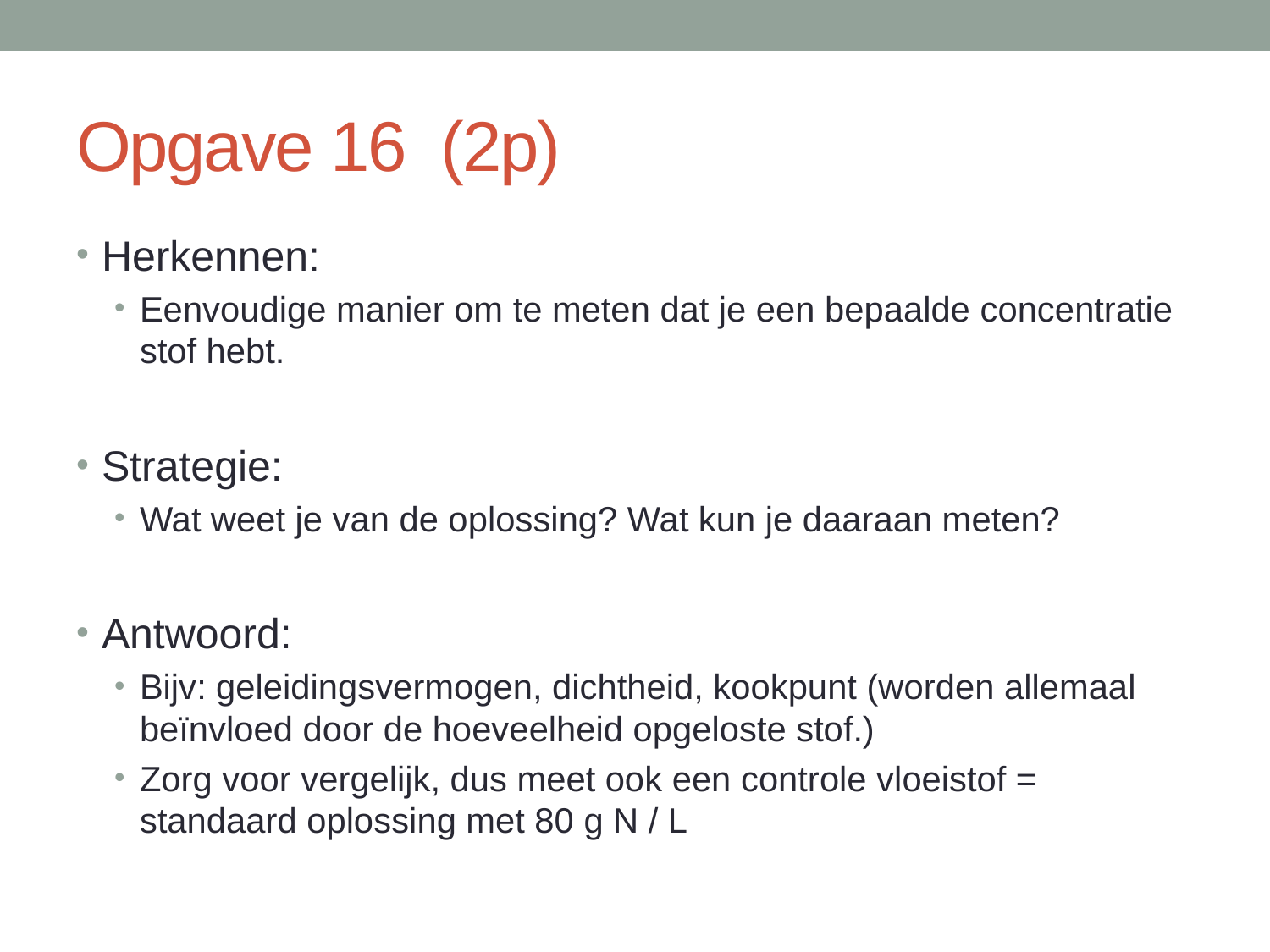

# Opgave 16  (2p)
Herkennen:
Eenvoudige manier om te meten dat je een bepaalde concentratie stof hebt.

Strategie:
Wat weet je van de oplossing? Wat kun je daaraan meten?

Antwoord:
Bijv: geleidingsvermogen, dichtheid, kookpunt (worden allemaal beïnvloed door de hoeveelheid opgeloste stof.)
Zorg voor vergelijk, dus meet ook een controle vloeistof = standaard oplossing met 80 g N / L